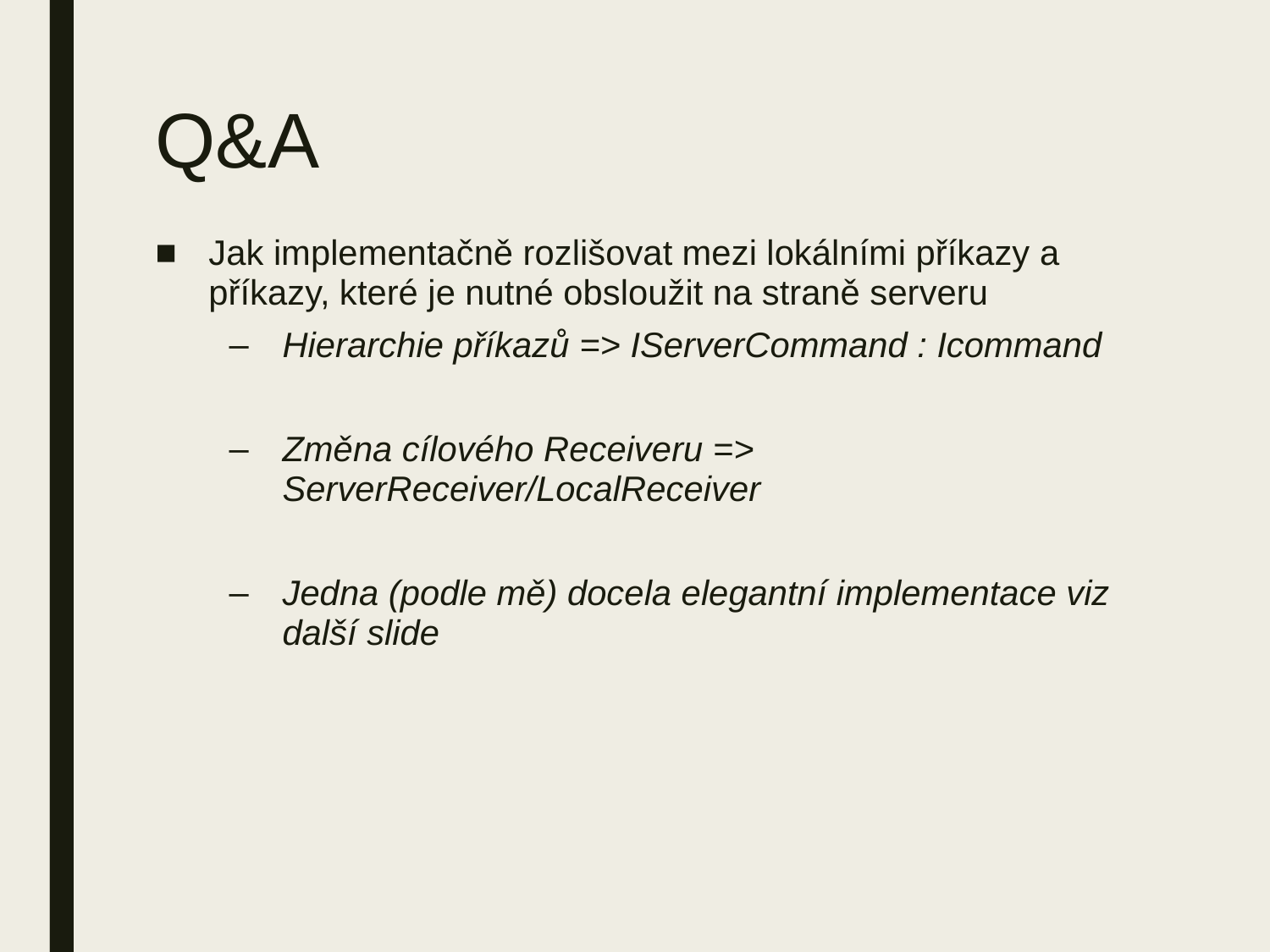

# Q&A
Jak implementačně rozlišovat mezi lokálními příkazy a příkazy, které je nutné obsloužit na straně serveru
Hierarchie příkazů => IServerCommand : Icommand

Změna cílového Receiveru => ServerReceiver/LocalReceiver

Jedna (podle mě) docela elegantní implementace viz další slide